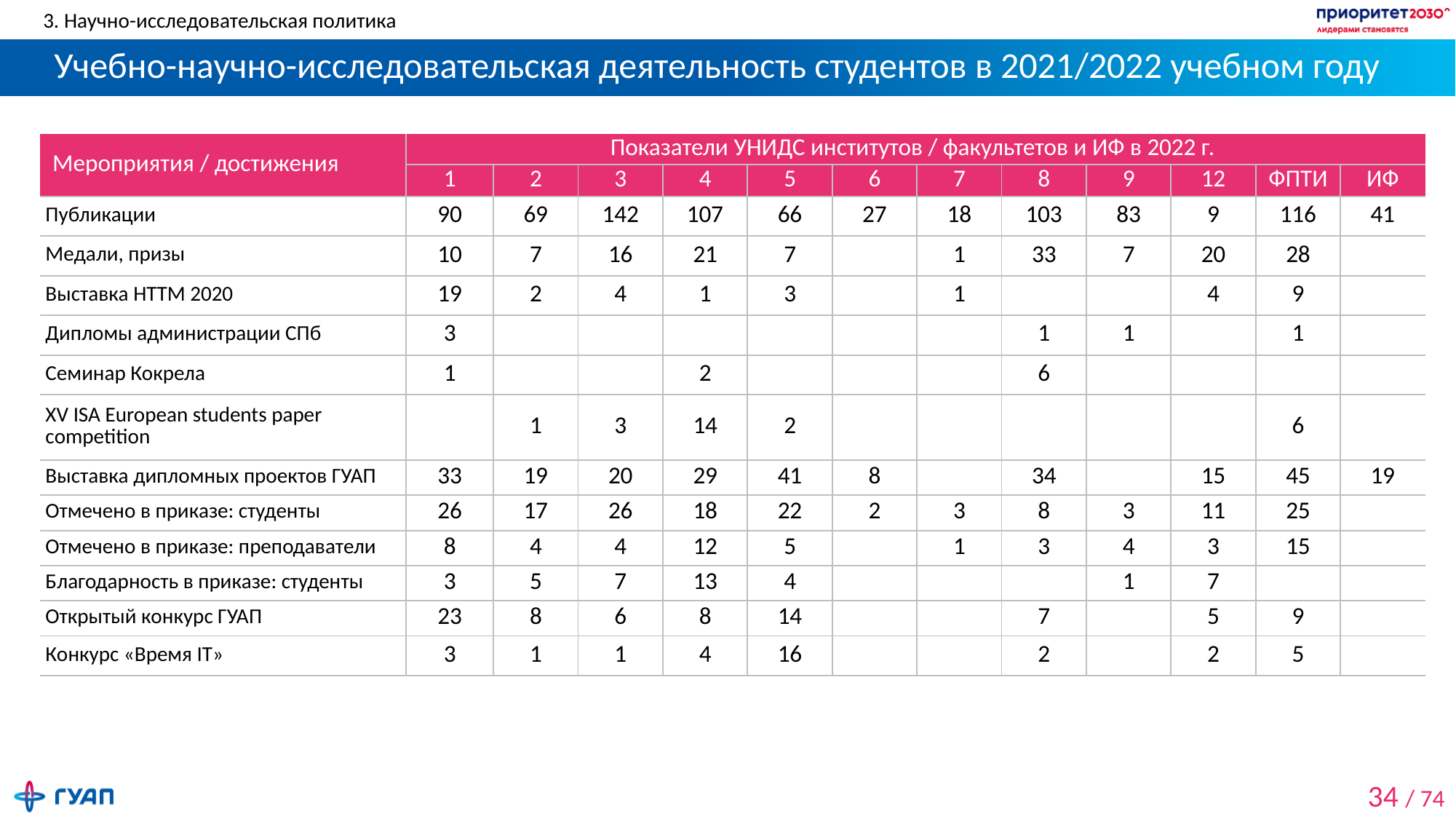

3. Научно-исследовательская политика
# Учебно-научно-исследовательская деятельность студентов в 2021/2022 учебном году
| Мероприятия / достижения | Показатели УНИДС институтов / факультетов и ИФ в 2022 г. |  |  |  |  |  |  |  |  |  |  |  |
| --- | --- | --- | --- | --- | --- | --- | --- | --- | --- | --- | --- | --- |
|  | 1 | 2 | 3 | 4 | 5 | 6 | 7 | 8 | 9 | 12 | ФПТИ | ИФ |
| Публикации | 90 | 69 | 142 | 107 | 66 | 27 | 18 | 103 | 83 | 9 | 116 | 41 |
| Медали, призы | 10 | 7 | 16 | 21 | 7 |  | 1 | 33 | 7 | 20 | 28 |  |
| Выставка НТТМ 2020 | 19 | 2 | 4 | 1 | 3 |  | 1 |  |  | 4 | 9 |  |
| Дипломы администрации СПб | 3 |  |  |  |  |  |  | 1 | 1 |  | 1 |  |
| Семинар Кокрела | 1 |  |  | 2 |  |  |  | 6 |  |  |  |  |
| XV ISA European students paper competition |  | 1 | 3 | 14 | 2 |  |  |  |  |  | 6 |  |
| Выставка дипломных проектов ГУАП | 33 | 19 | 20 | 29 | 41 | 8 |  | 34 |  | 15 | 45 | 19 |
| Отмечено в приказе: студенты | 26 | 17 | 26 | 18 | 22 | 2 | 3 | 8 | 3 | 11 | 25 |  |
| Отмечено в приказе: преподаватели | 8 | 4 | 4 | 12 | 5 |  | 1 | 3 | 4 | 3 | 15 |  |
| Благодарность в приказе: студенты | 3 | 5 | 7 | 13 | 4 |  |  |  | 1 | 7 |  |  |
| Открытый конкурс ГУАП | 23 | 8 | 6 | 8 | 14 |  |  | 7 |  | 5 | 9 |  |
| Конкурс «Время IT» | 3 | 1 | 1 | 4 | 16 |  |  | 2 |  | 2 | 5 |  |